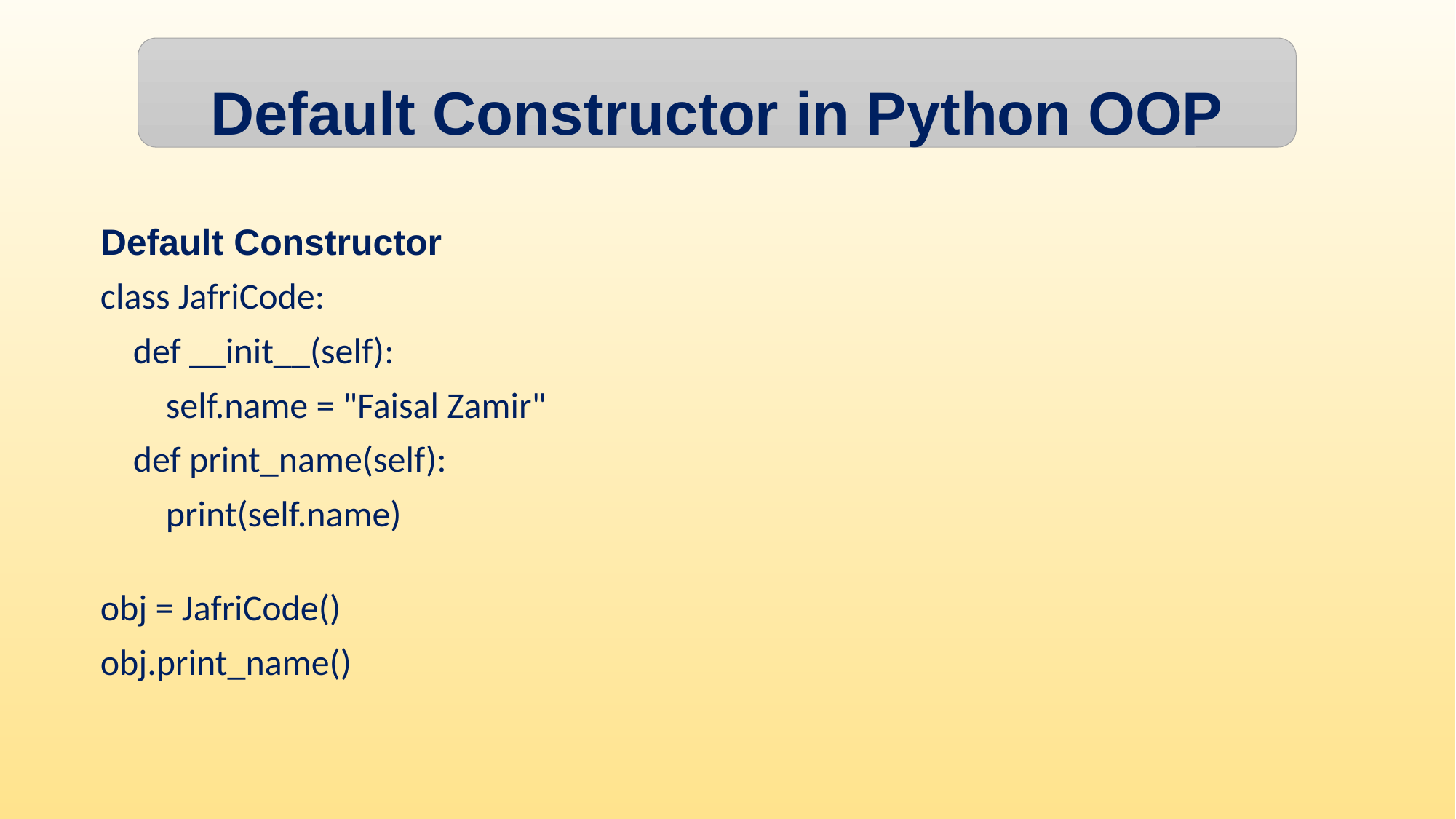

Default Constructor in Python OOP
Default Constructor
class JafriCode:
    def __init__(self):
        self.name = "Faisal Zamir"
    def print_name(self):
        print(self.name)
obj = JafriCode()
obj.print_name()